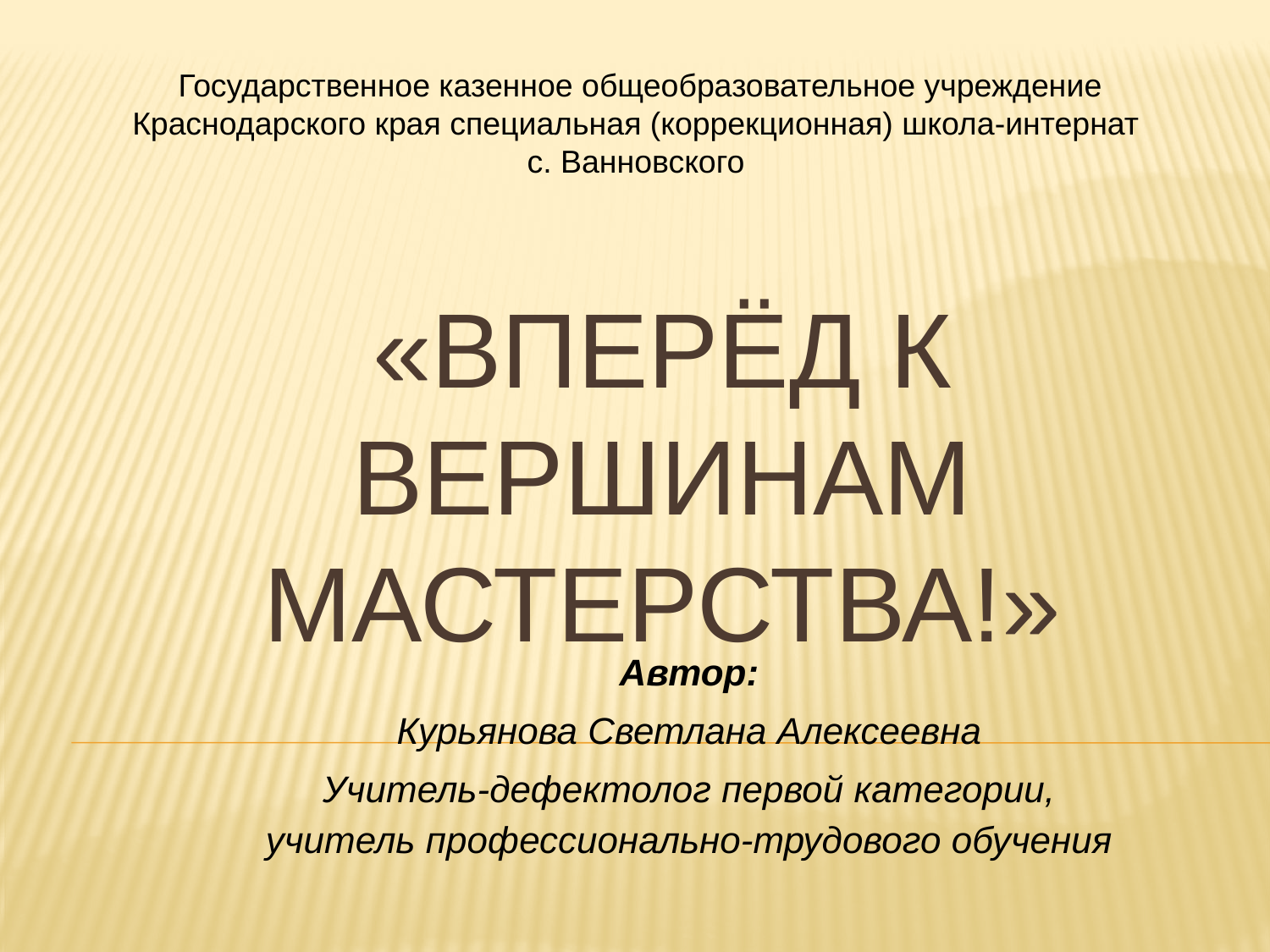

Государственное казенное общеобразовательное учреждение Краснодарского края специальная (коррекционная) школа-интернат
с. Ванновского
# «Вперёд к вершинам мастерства!»
Автор:
Курьянова Светлана Алексеевна
Учитель-дефектолог первой категории, учитель профессионально-трудового обучения